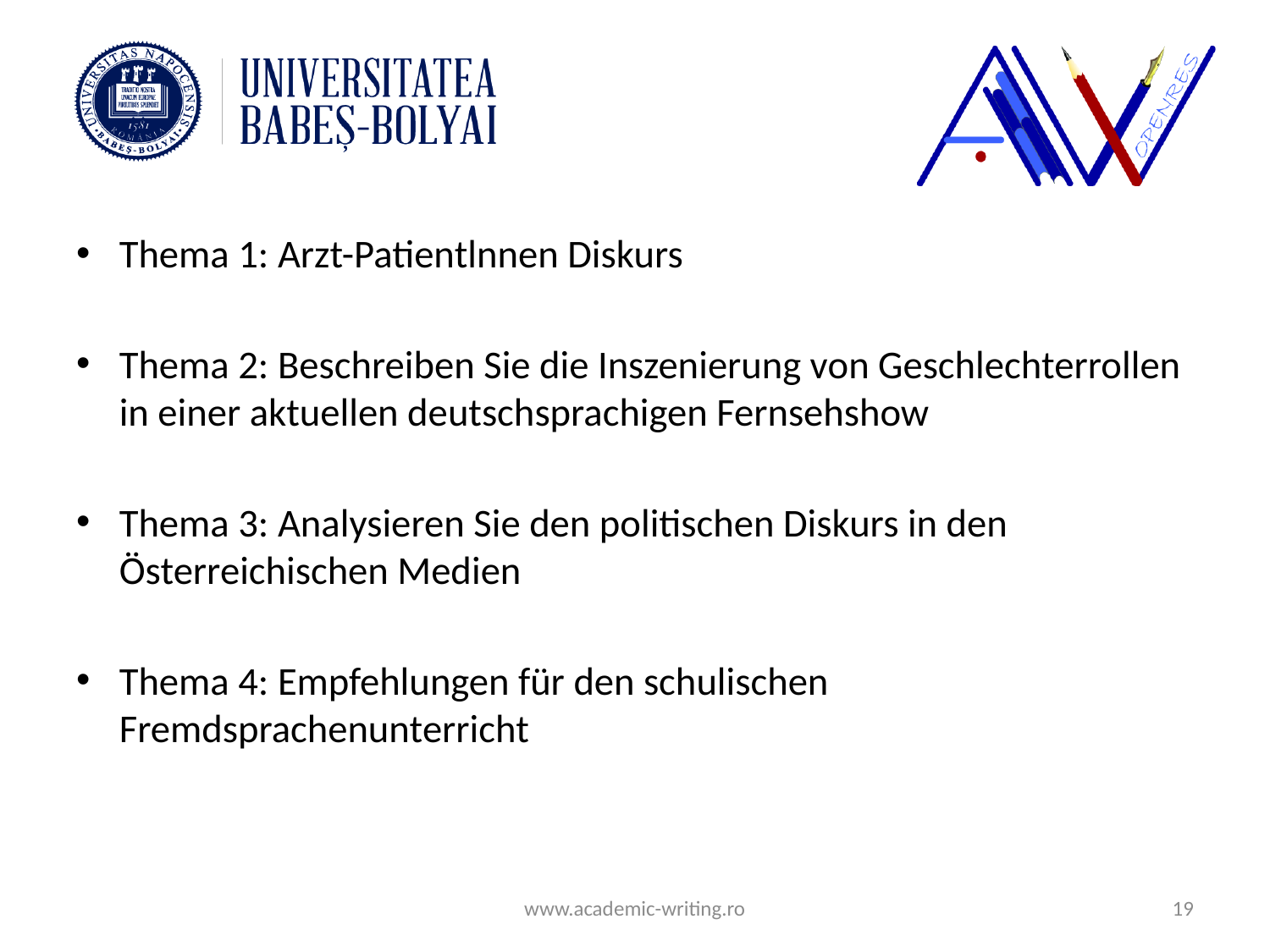

#
Thema 1: Arzt-Patientlnnen Diskurs

Thema 2: Beschreiben Sie die Inszenierung von Geschlechterrollen in einer aktuellen deutschsprachigen Fernsehshow

Thema 3: Analysieren Sie den politischen Diskurs in den Österreichischen Medien

Thema 4: Empfehlungen für den schulischen Fremdsprachenunterricht

www.academic-writing.ro
19